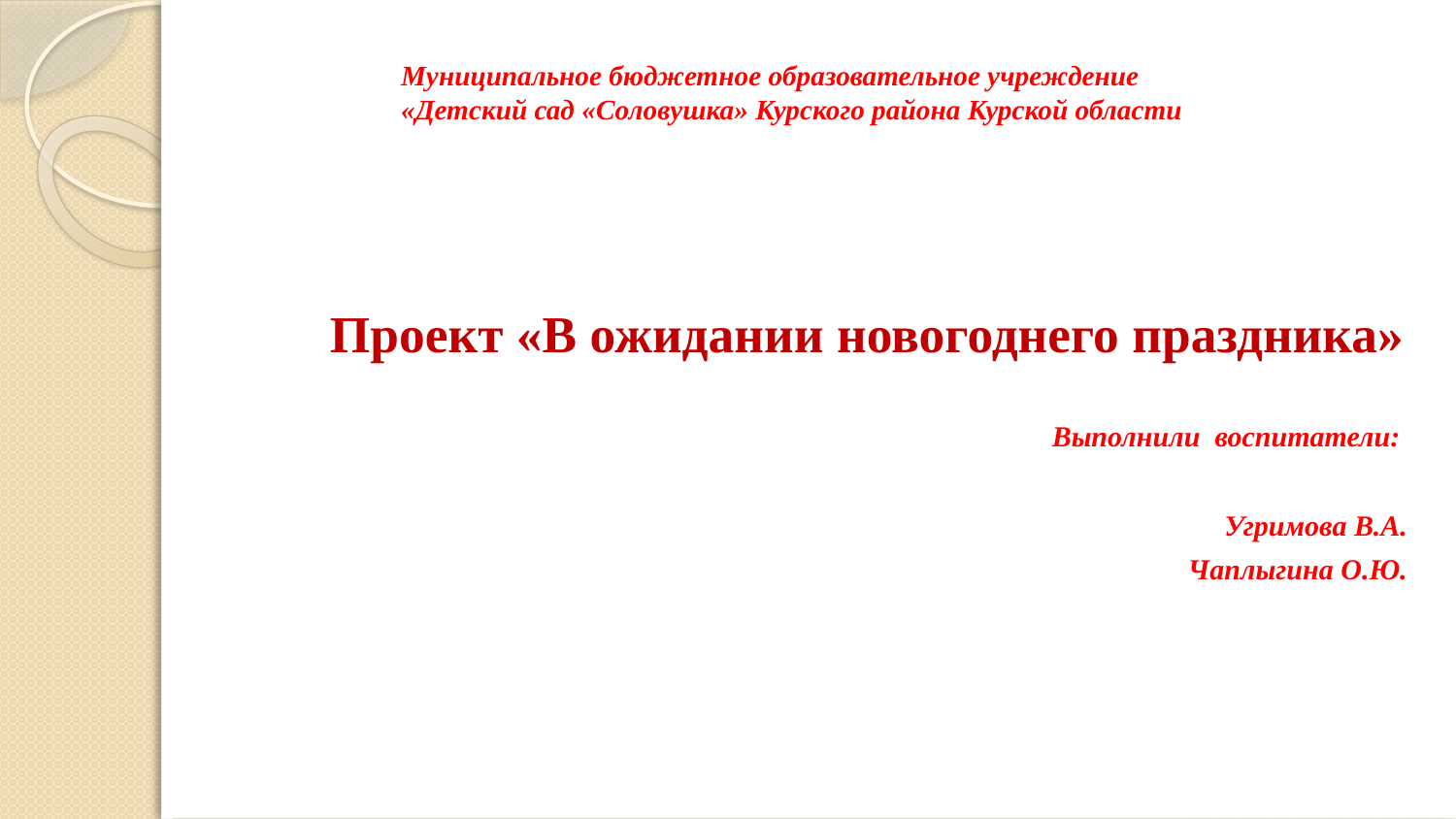

# Муниципальное бюджетное образовательное учреждение «Детский сад «Соловушка» Курского района Курской области

                 Проект «В ожидании новогоднего праздника»

                                      Выполнили  воспитатели:

Угримова В.А.
Чаплыгина О.Ю.